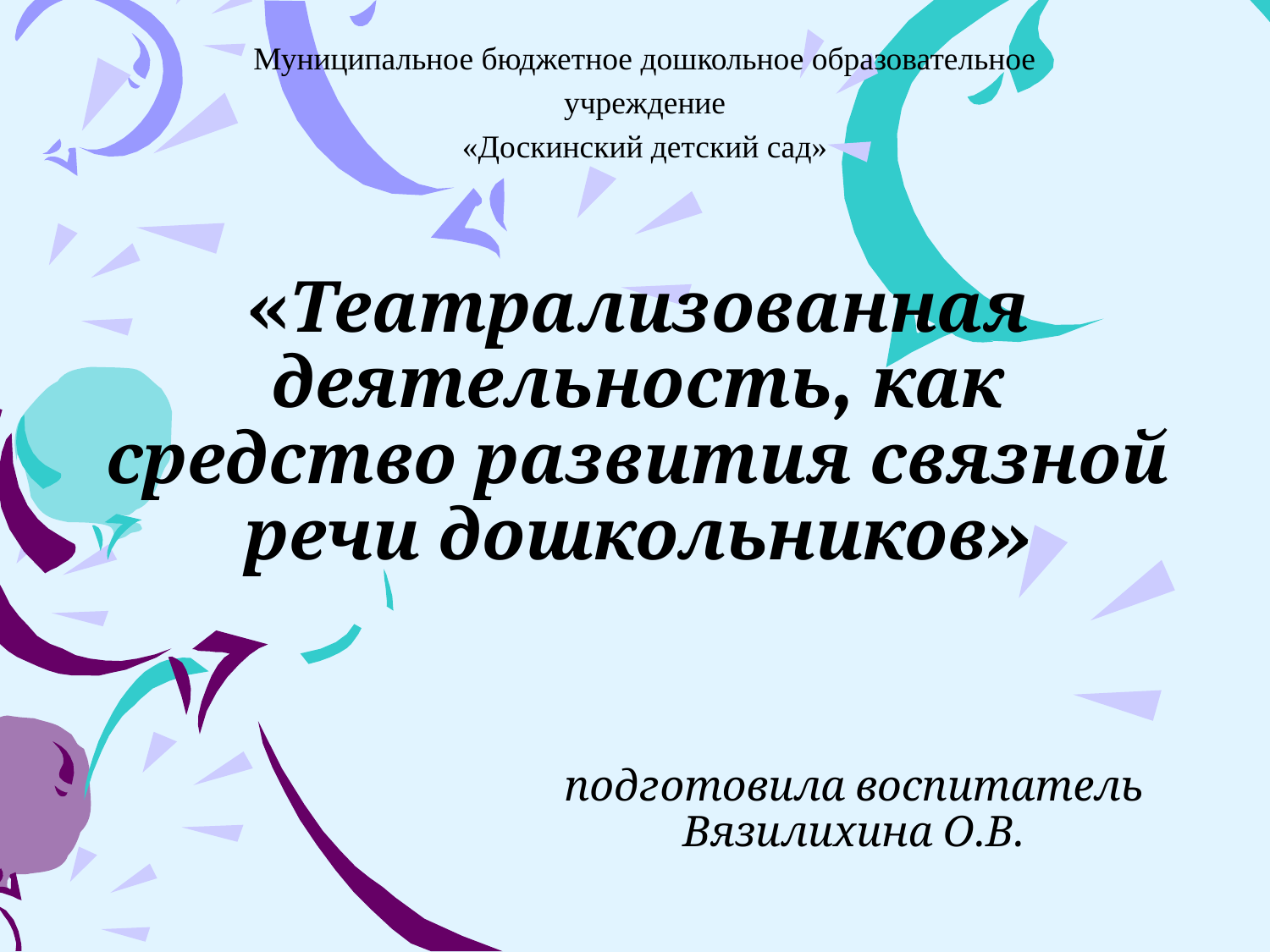

Муниципальное бюджетное дошкольное образовательное учреждение
«Доскинский детский сад»

«Театрализованная деятельность, как средство развития связной речи дошкольников»

                                                             подготовила воспитатель Вязилихина О.В.